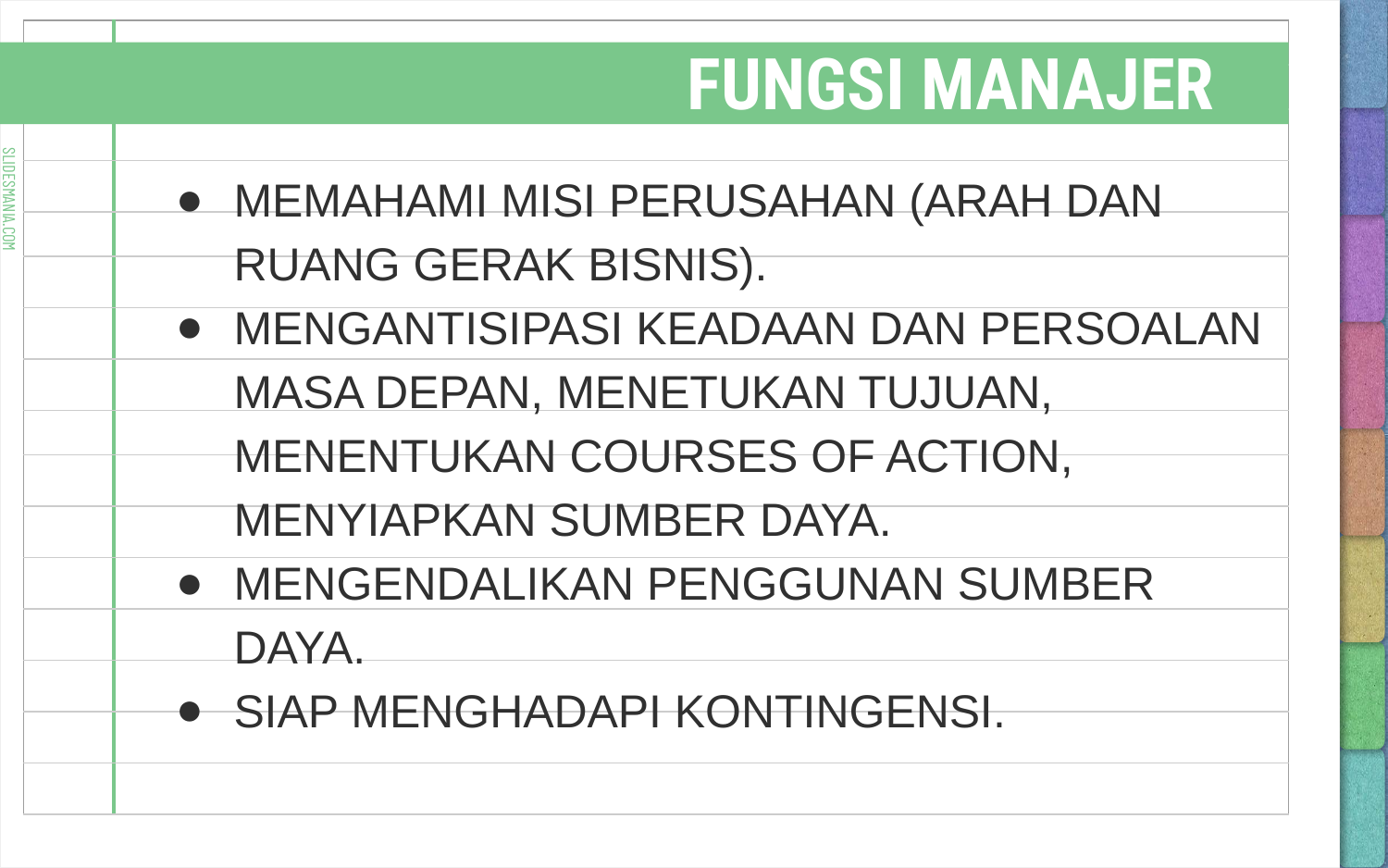

# FUNGSI MANAJER
MEMAHAMI MISI PERUSAHAN (ARAH DAN RUANG GERAK BISNIS).
MENGANTISIPASI KEADAAN DAN PERSOALAN MASA DEPAN, MENETUKAN TUJUAN, MENENTUKAN COURSES OF ACTION, MENYIAPKAN SUMBER DAYA.
MENGENDALIKAN PENGGUNAN SUMBER DAYA.
SIAP MENGHADAPI KONTINGENSI.